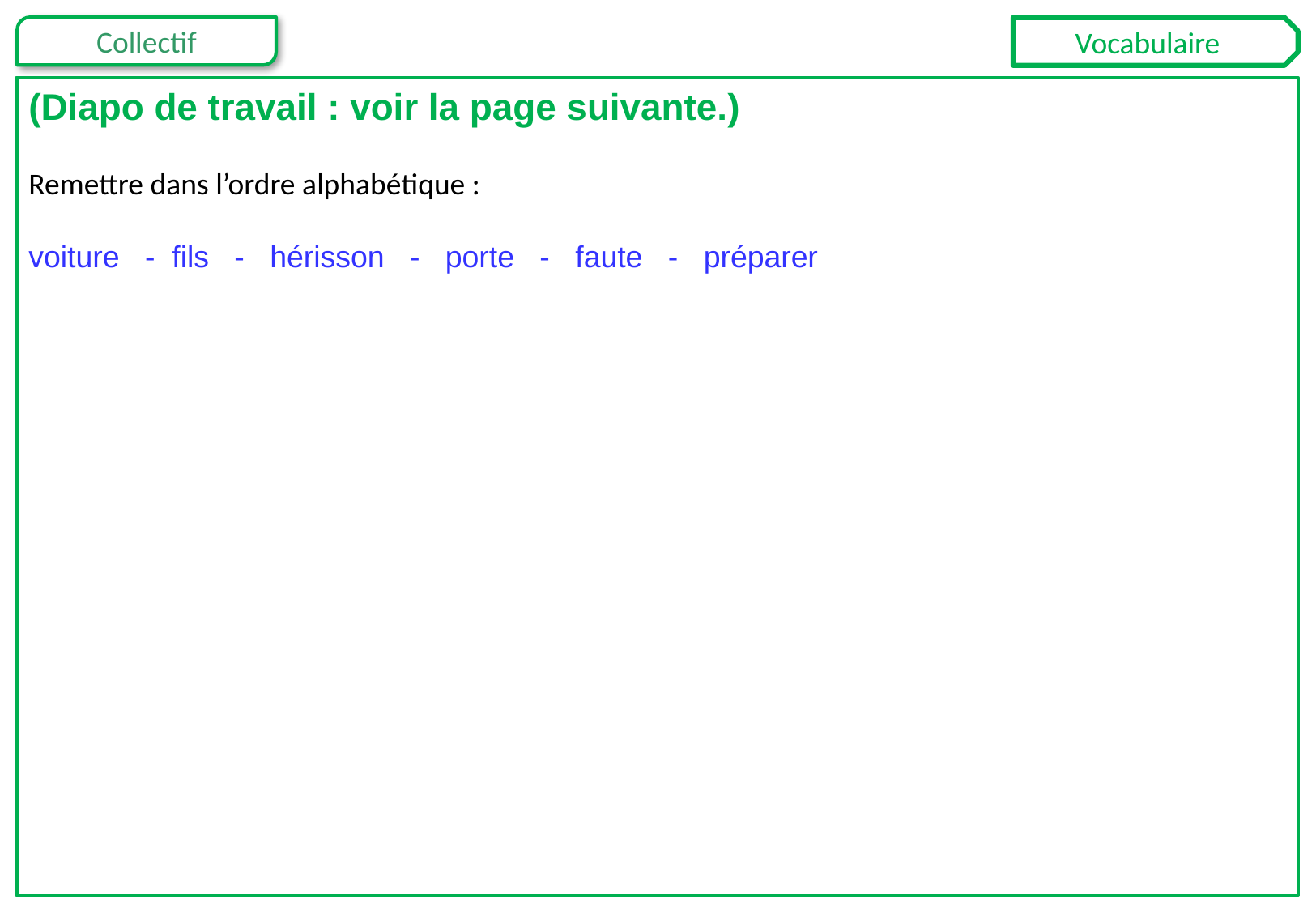

Vocabulaire
(Diapo de travail : voir la page suivante.)

Remettre dans l’ordre alphabétique :

voiture   -  fils   -   hérisson   -   porte   -   faute   -   préparer